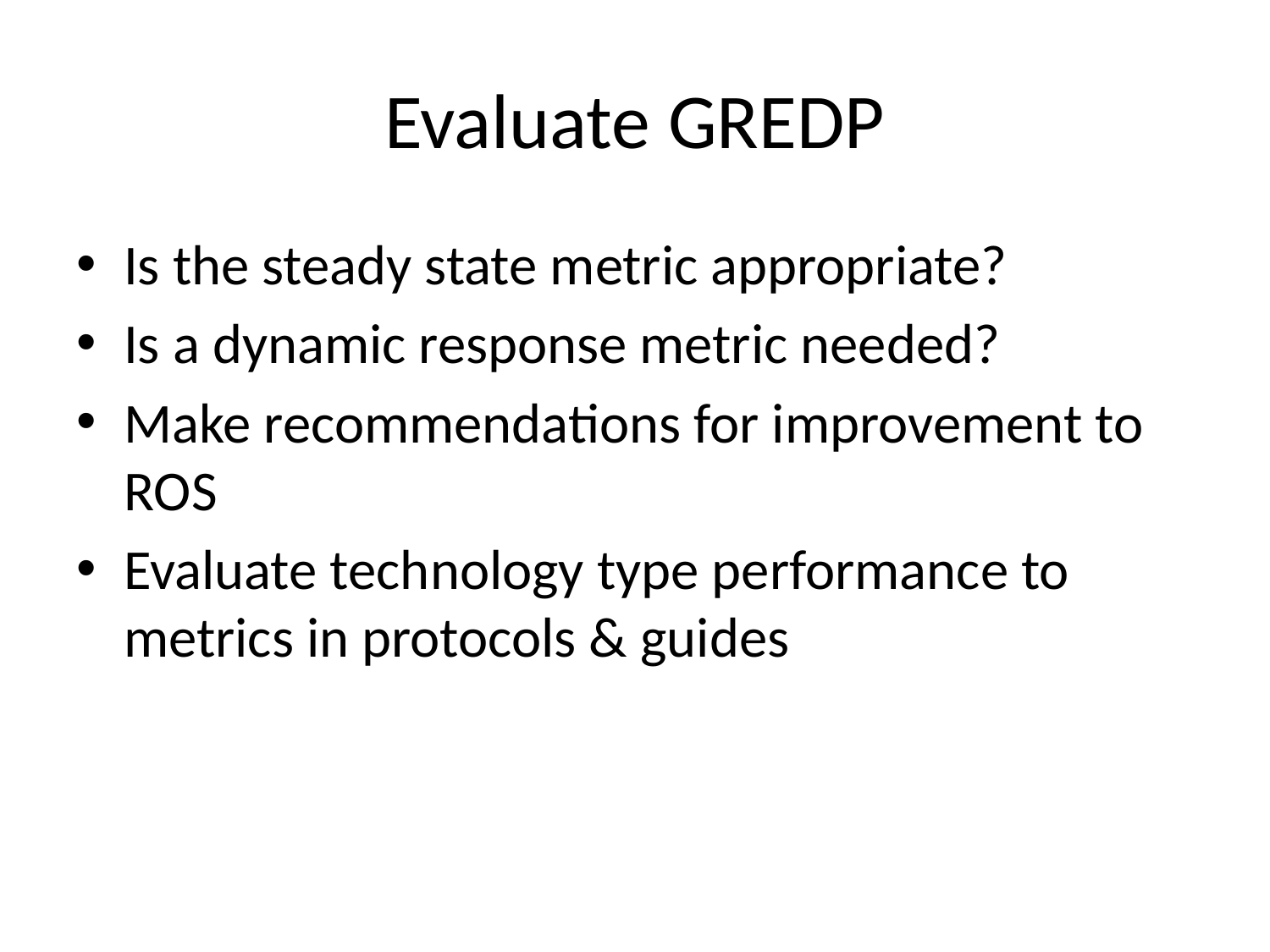

# Evaluate GREDP
Is the steady state metric appropriate?
Is a dynamic response metric needed?
Make recommendations for improvement to ROS
Evaluate technology type performance to metrics in protocols & guides